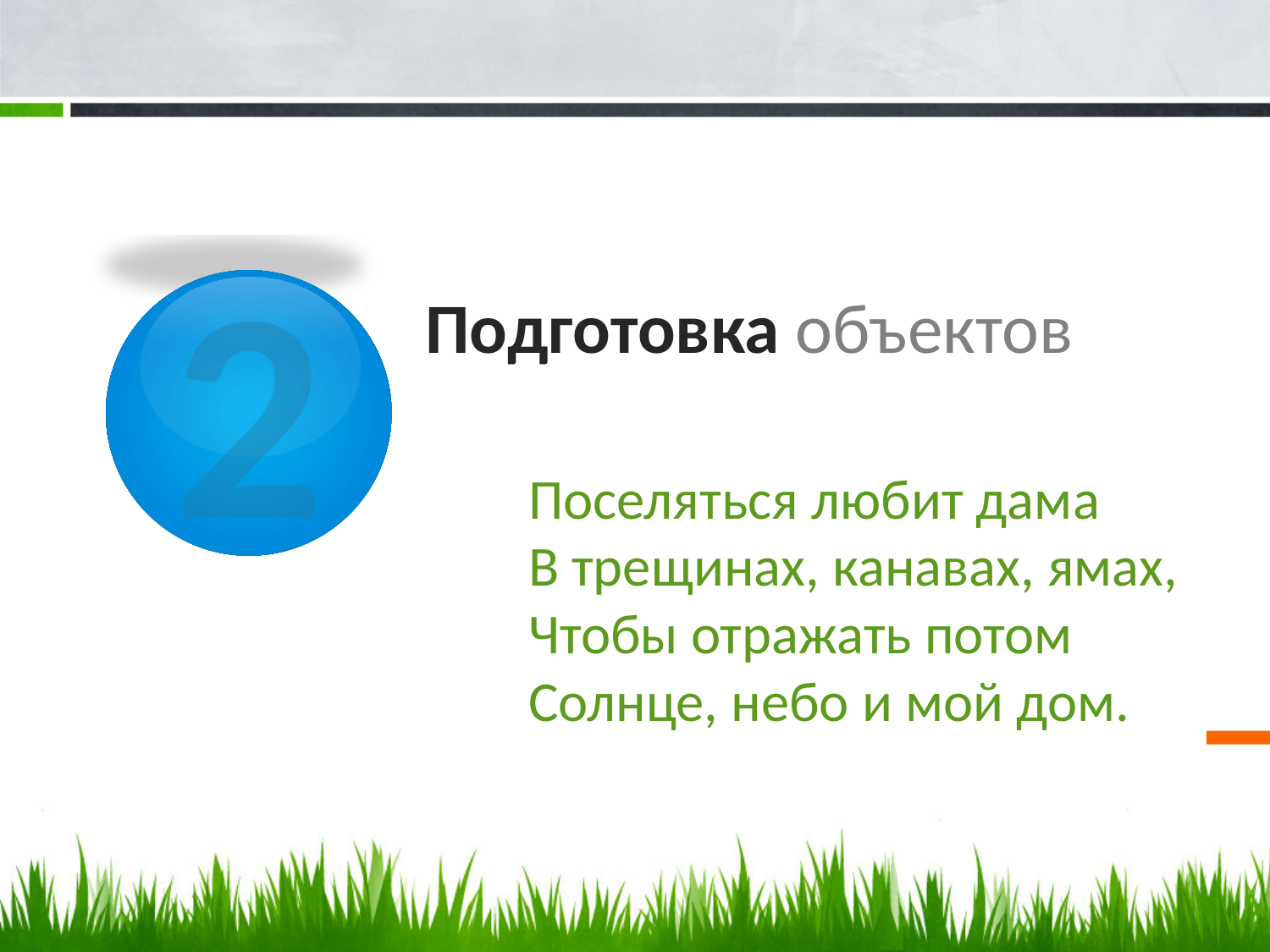

# Подготовка объектов
2

Поселяться любит дама
В трещинах, канавах, ямах,
Чтобы отражать потом
Солнце, небо и мой дом.